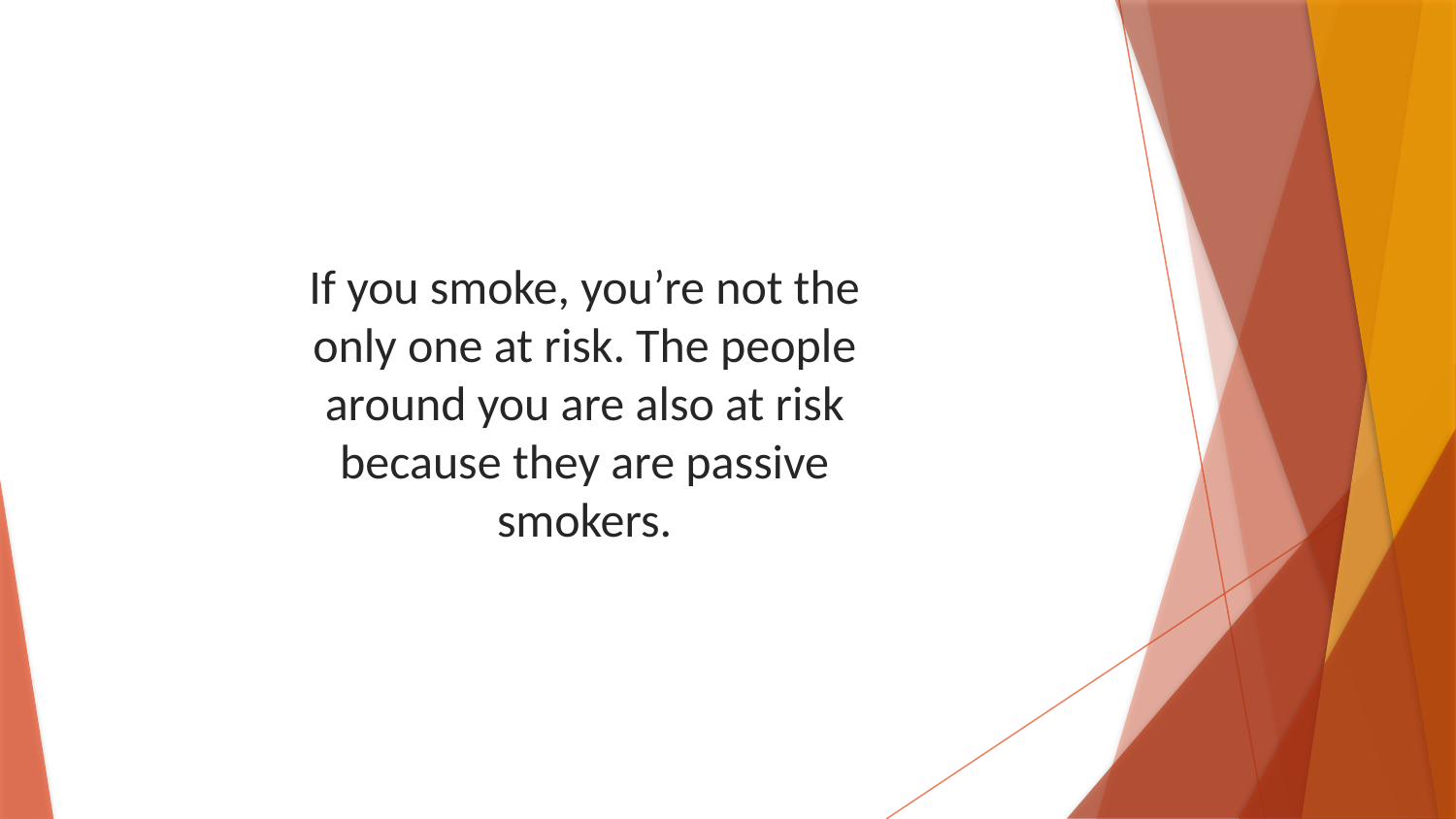

If you smoke, you’re not the only one at risk. The people around you are also at risk because they are passive smokers.